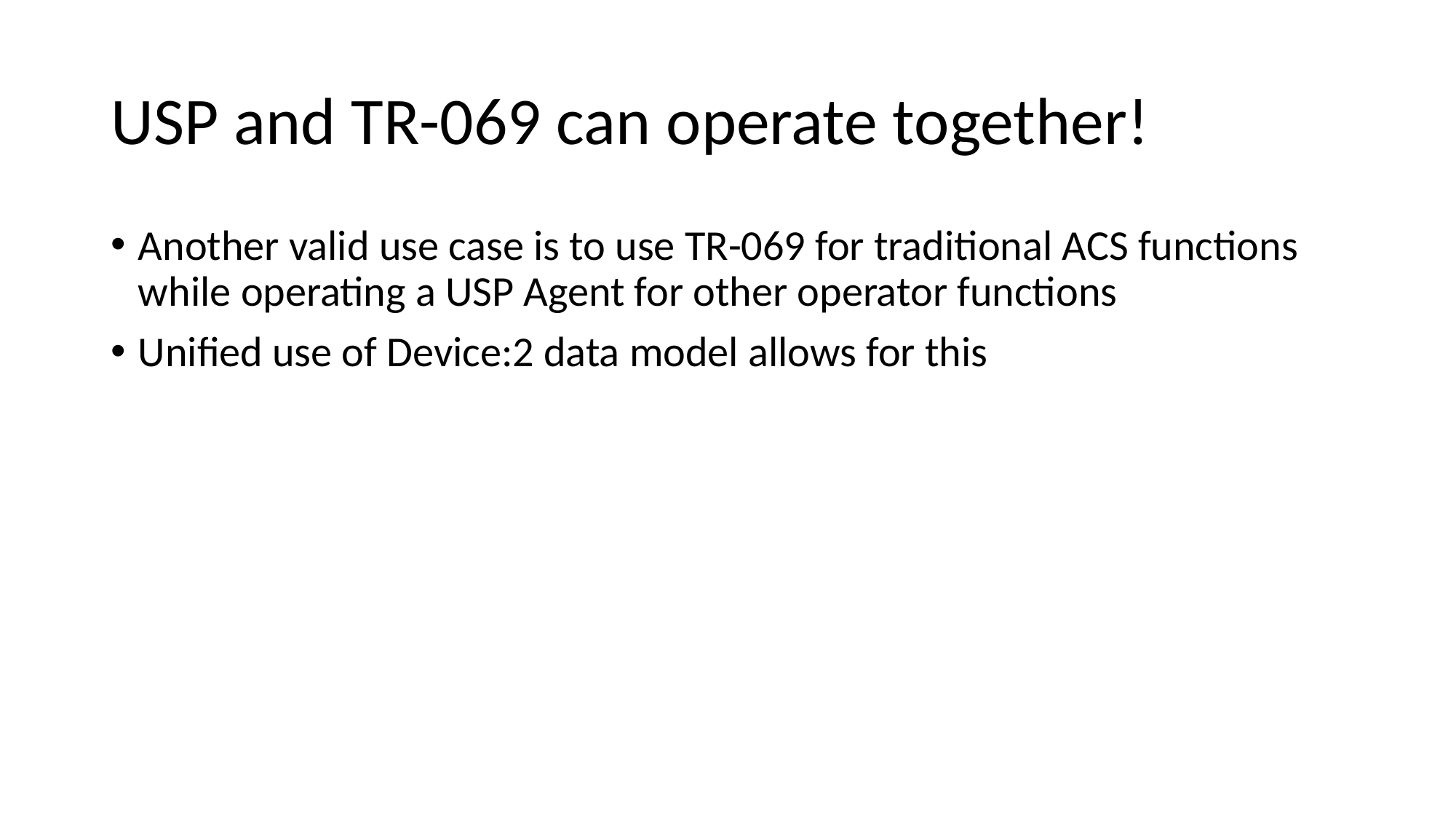

# USP and TR-069 can operate together!
Another valid use case is to use TR-069 for traditional ACS functions while operating a USP Agent for other operator functions
Unified use of Device:2 data model allows for this